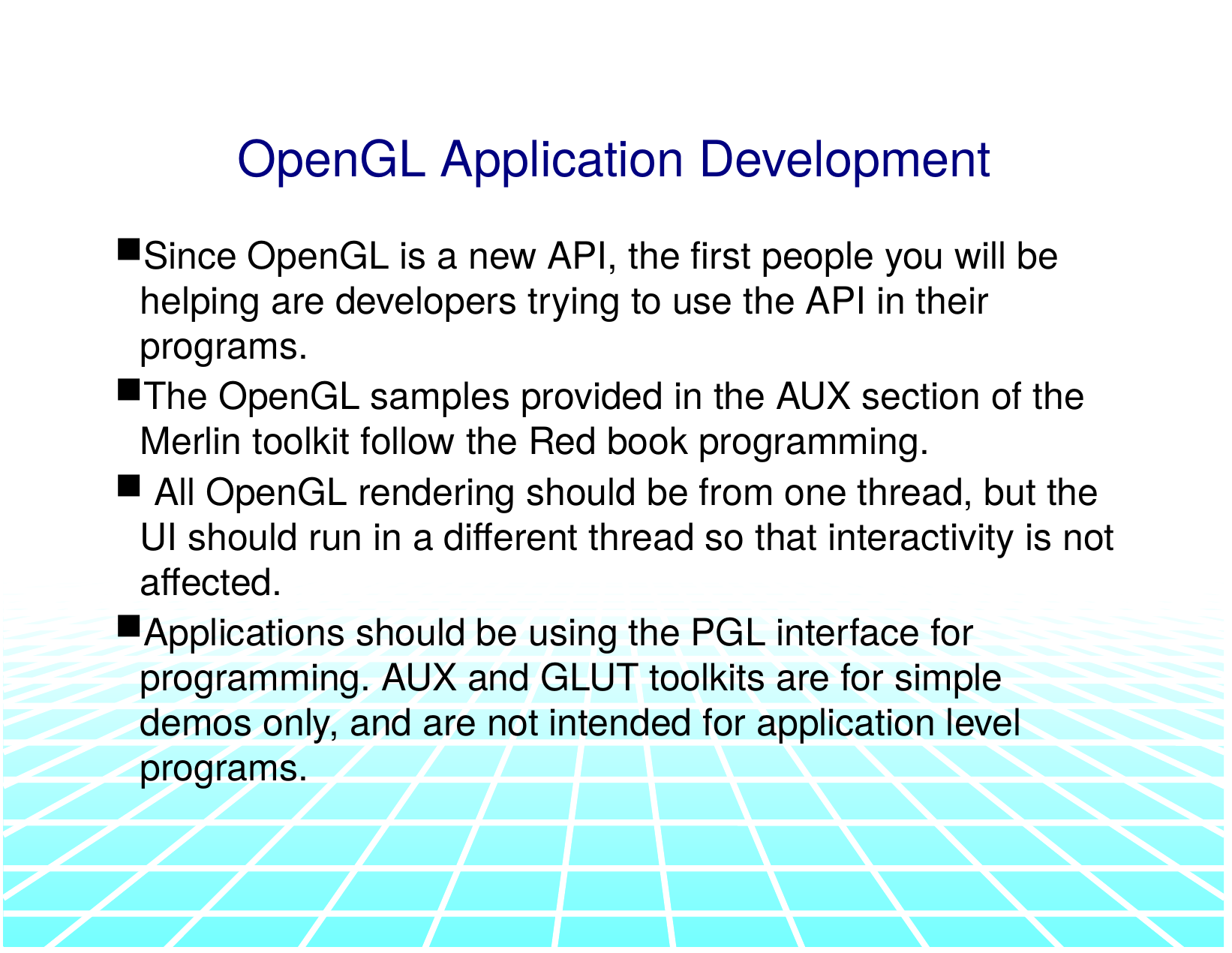

OpenGL Application Development
Since OpenGL is a new API, the first people you will be helping are developers trying to use the API in their programs.
The OpenGL samples provided in the AUX section of the Merlin toolkit follow the Red book programming.
 All OpenGL rendering should be from one thread, but the UI should run in a different thread so that interactivity is not affected.
Applications should be using the PGL interface for programming. AUX and GLUT toolkits are for simple demos only, and are not intended for application level programs.